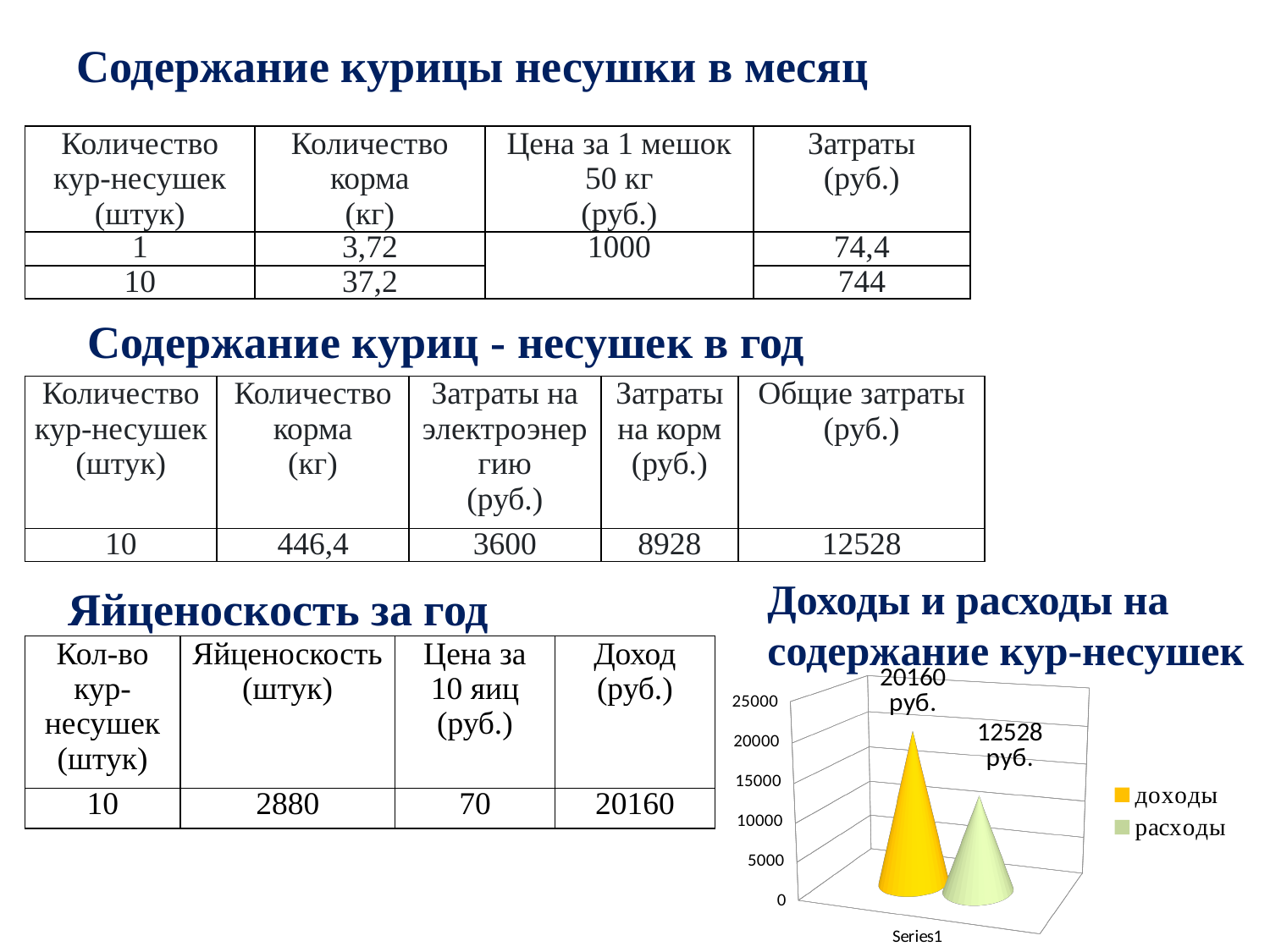

# Содержание курицы несушки в месяц
| Количество кур-несушек (штук) | Количество корма (кг) | Цена за 1 мешок 50 кг (руб.) | Затраты (руб.) |
| --- | --- | --- | --- |
| 1 | 3,72 | 1000 | 74,4 |
| 10 | 37,2 |  | 744 |
Содержание куриц - несушек в год
| Количество кур-несушек (штук) | Количество корма (кг) | Затраты на электроэнергию (руб.) | Затраты на корм (руб.) | Общие затраты (руб.) |
| --- | --- | --- | --- | --- |
| 10 | 446,4 | 3600 | 8928 | 12528 |
Доходы и расходы на содержание кур-несушек
Яйценоскость за год
| Кол-во кур-несушек (штук) | Яйценоскость (штук) | Цена за 10 яиц (руб.) | Доход (руб.) |
| --- | --- | --- | --- |
| 10 | 2880 | 70 | 20160 |

[unsupported chart]